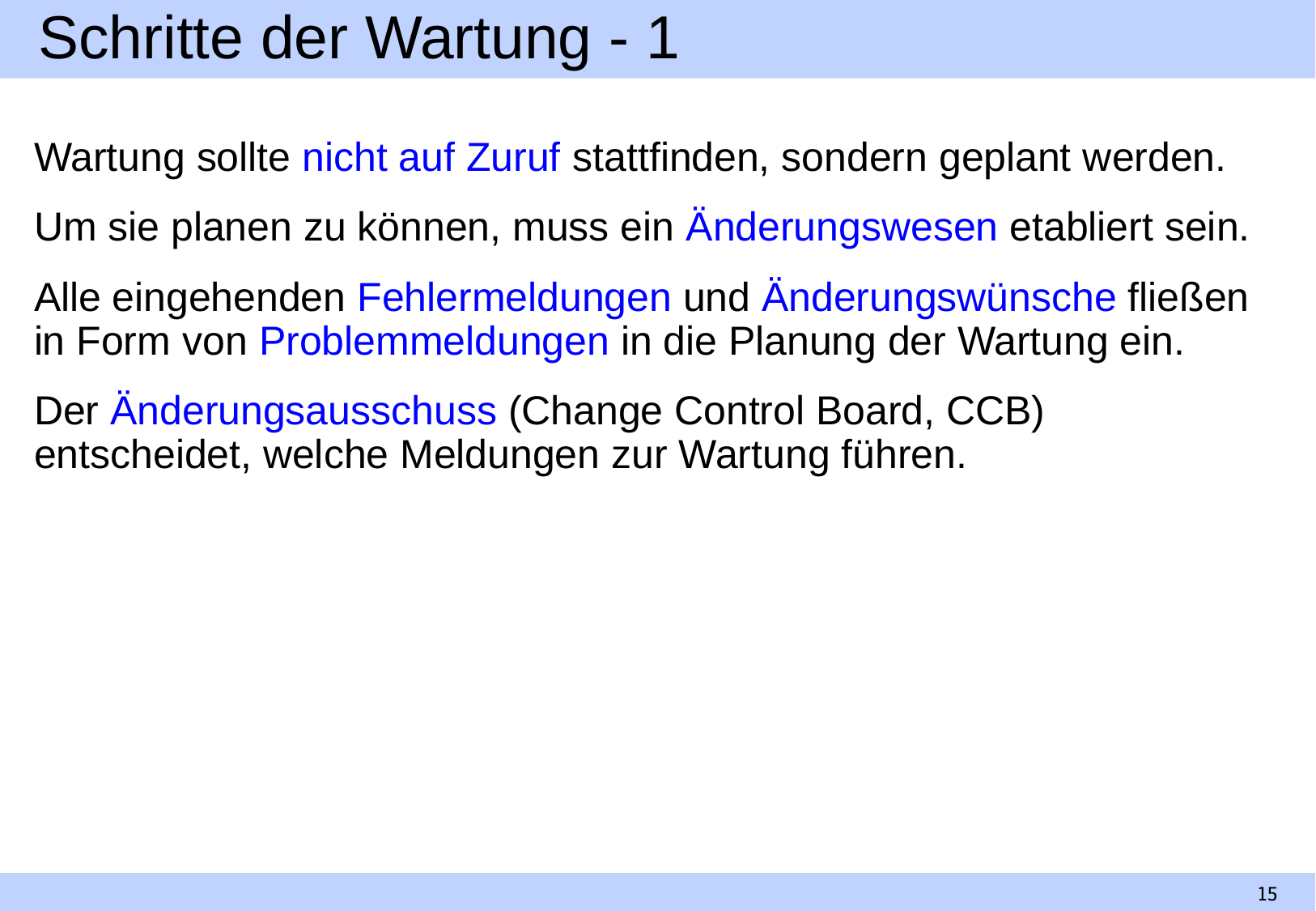

# Schritte der Wartung - 1
Wartung sollte nicht auf Zuruf stattfinden, sondern geplant werden.
Um sie planen zu können, muss ein Änderungswesen etabliert sein.
Alle eingehenden Fehlermeldungen und Änderungswünsche fließen in Form von Problemmeldungen in die Planung der Wartung ein.
Der Änderungsausschuss (Change Control Board, CCB) entscheidet, welche Meldungen zur Wartung führen.

15